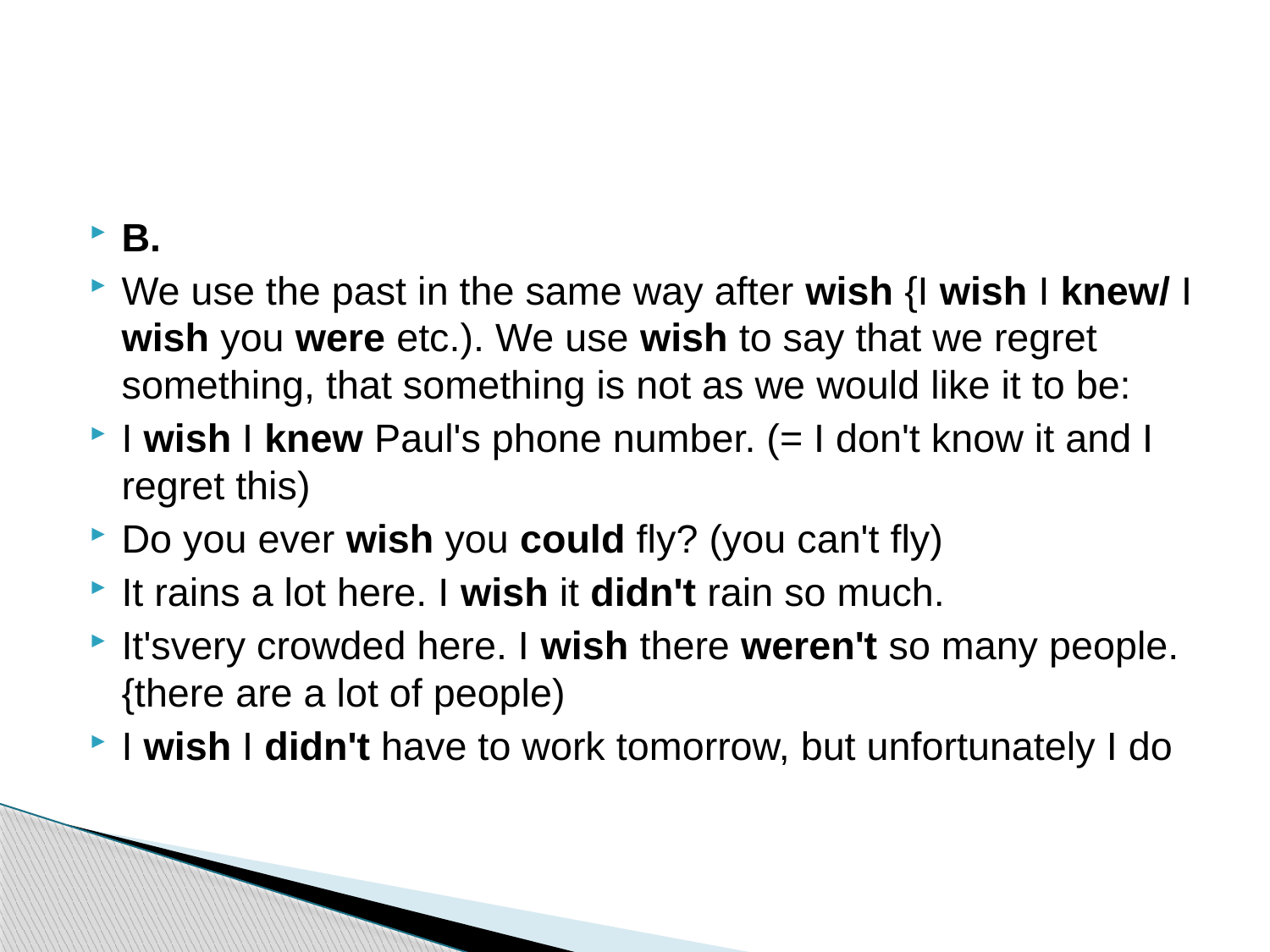

#
B.
We use the past in the same way after wish {I wish I knew/ I wish you were etc.). We use wish to say that we regret something, that something is not as we would like it to be:
I wish I knew Paul's phone number. (= I don't know it and I regret this)
Do you ever wish you could fly? (you can't fly)
It rains a lot here. I wish it didn't rain so much.
It'svery crowded here. I wish there weren't so many people. {there are a lot of people)
I wish I didn't have to work tomorrow, but unfortunately I do